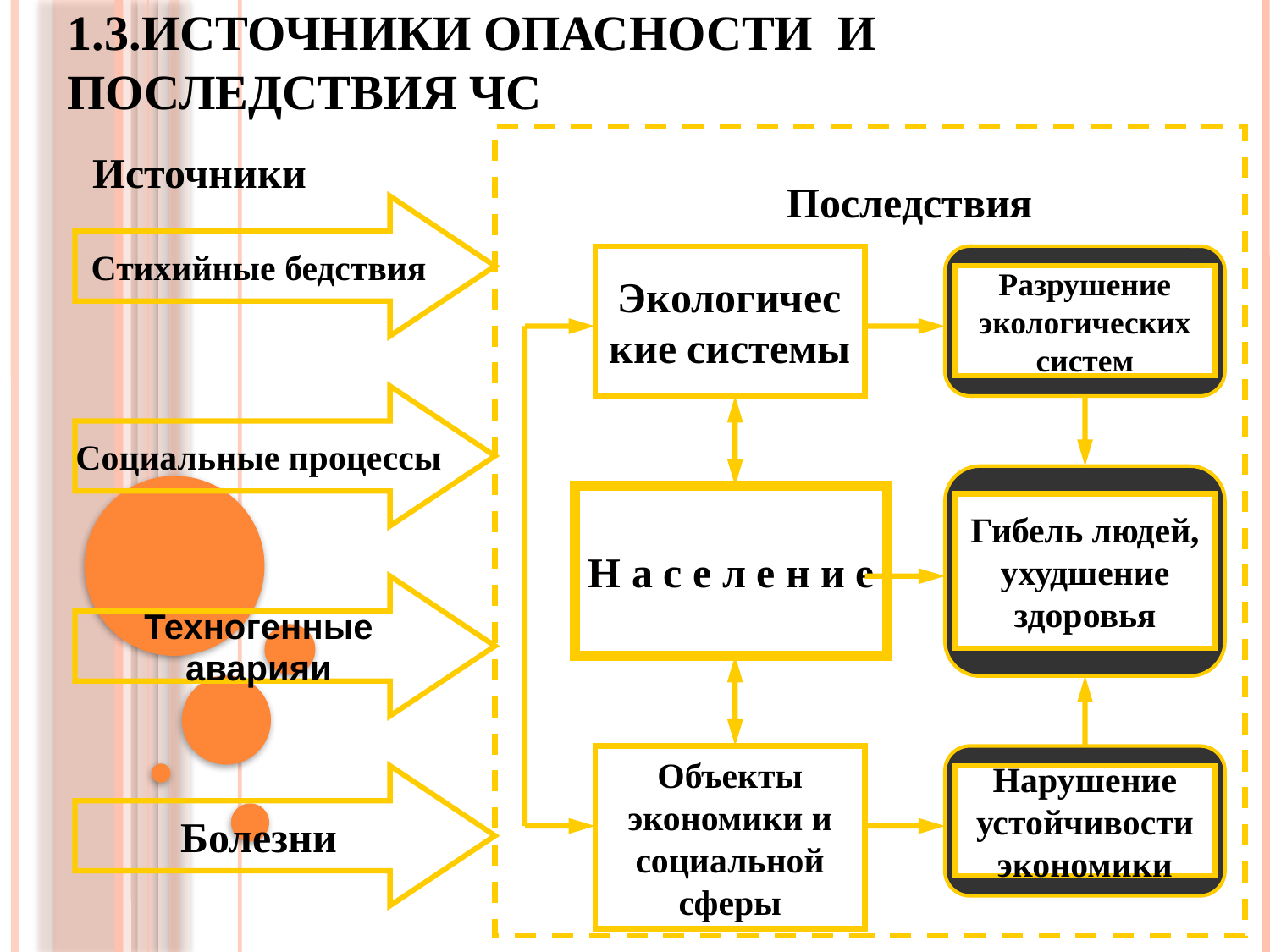

# 1.3.Источники опасности  и  последствия ЧС
Источники

Последствия
Стихийные бедствия
Экологические системы

Разрушение экологических систем

Социальные процессы

Гибель людей, ухудшение здоровья
Н а с е л е н и е
Техногенные аварияи

Объекты экономики и социальной сферы

Нарушение устойчивости экономики
Болезни